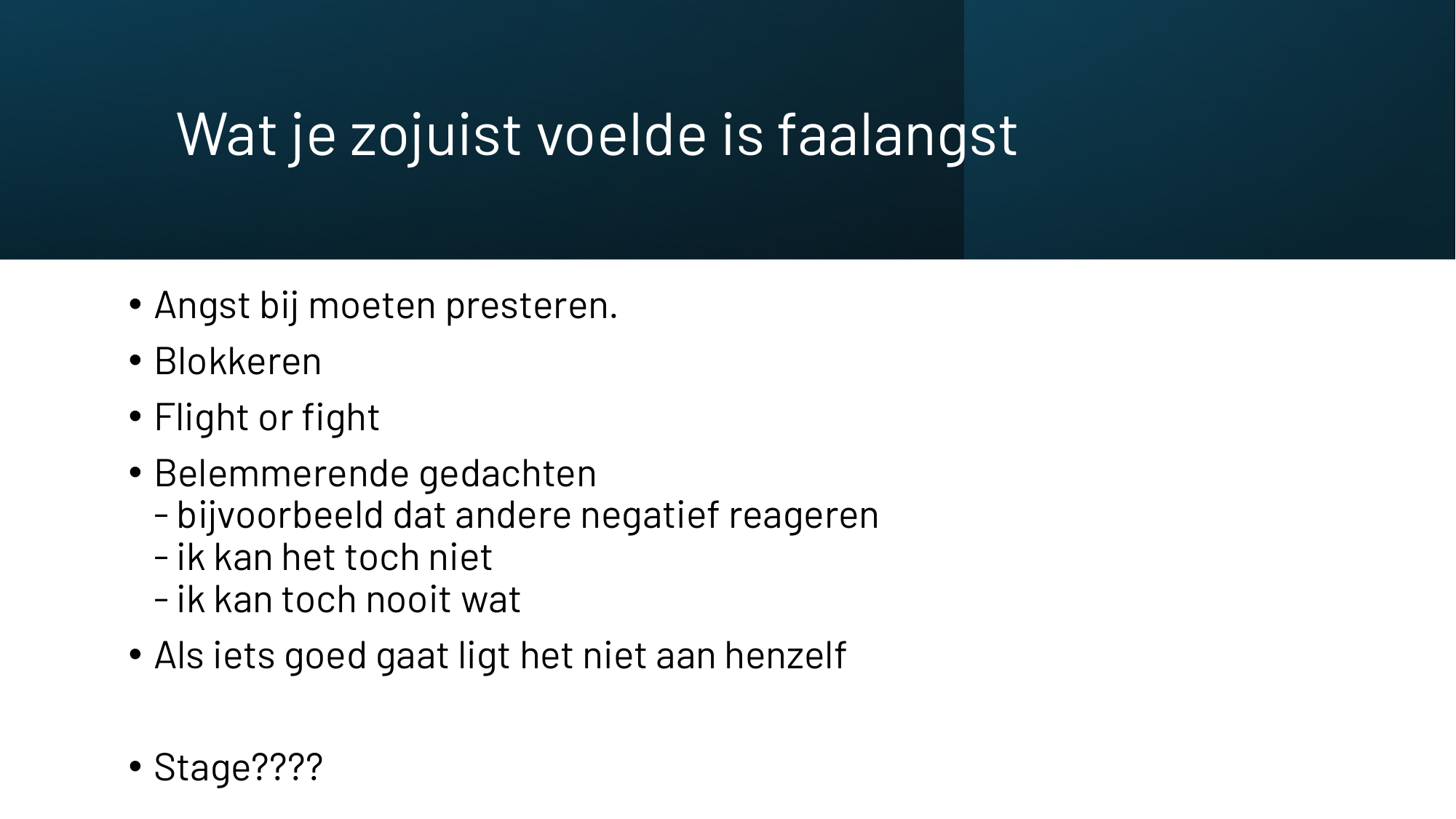

# Wat je zojuist voelde is faalangst
Angst bij moeten presteren.
Blokkeren
Flight or fight
Belemmerende gedachten
- bijvoorbeeld dat andere negatief reageren
- ik kan het toch niet
- ik kan toch nooit wat
Als iets goed gaat ligt het niet aan henzelf

Stage????